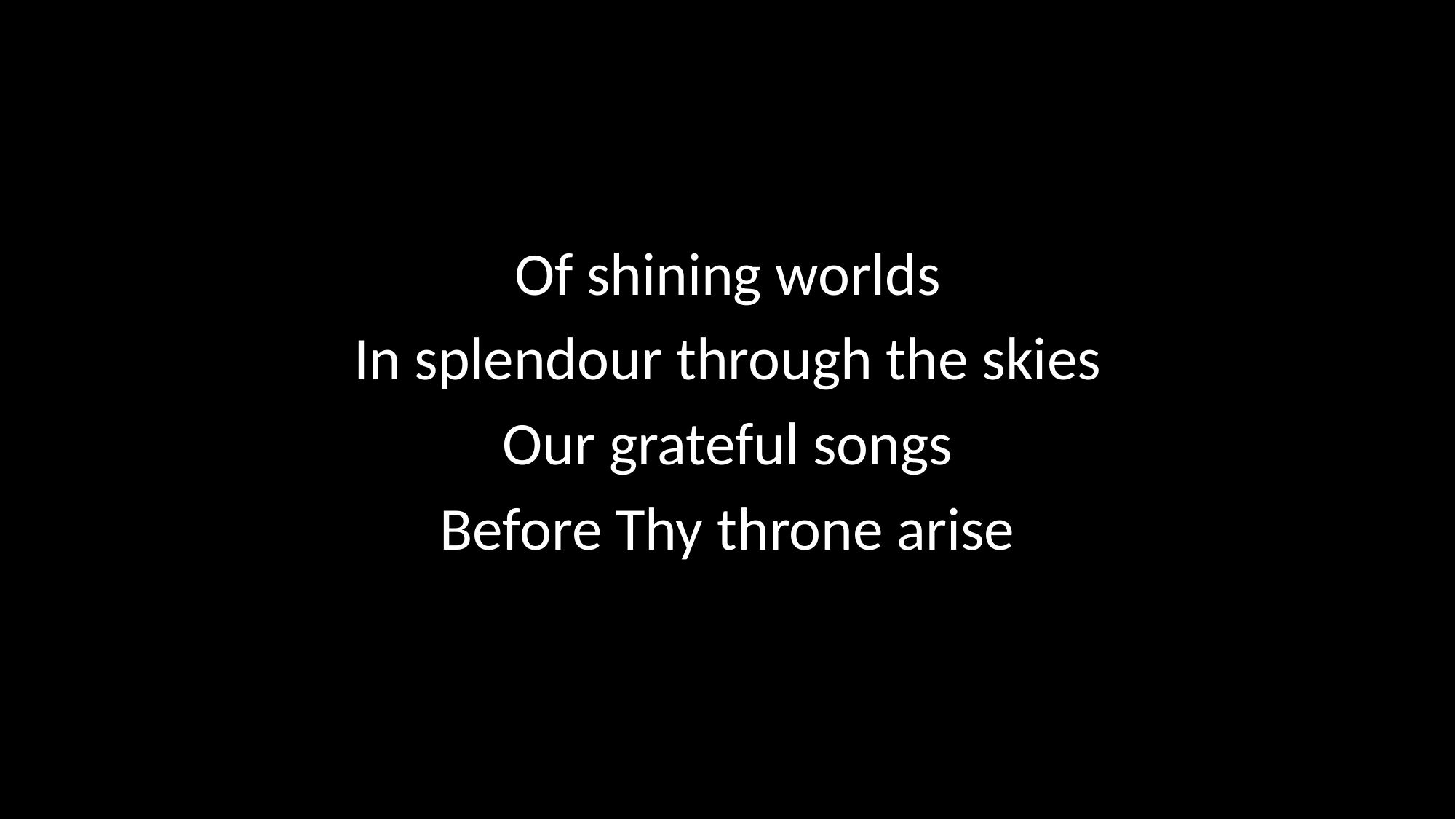

Of shining worlds
In splendour through the skies
Our grateful songs
Before Thy throne arise